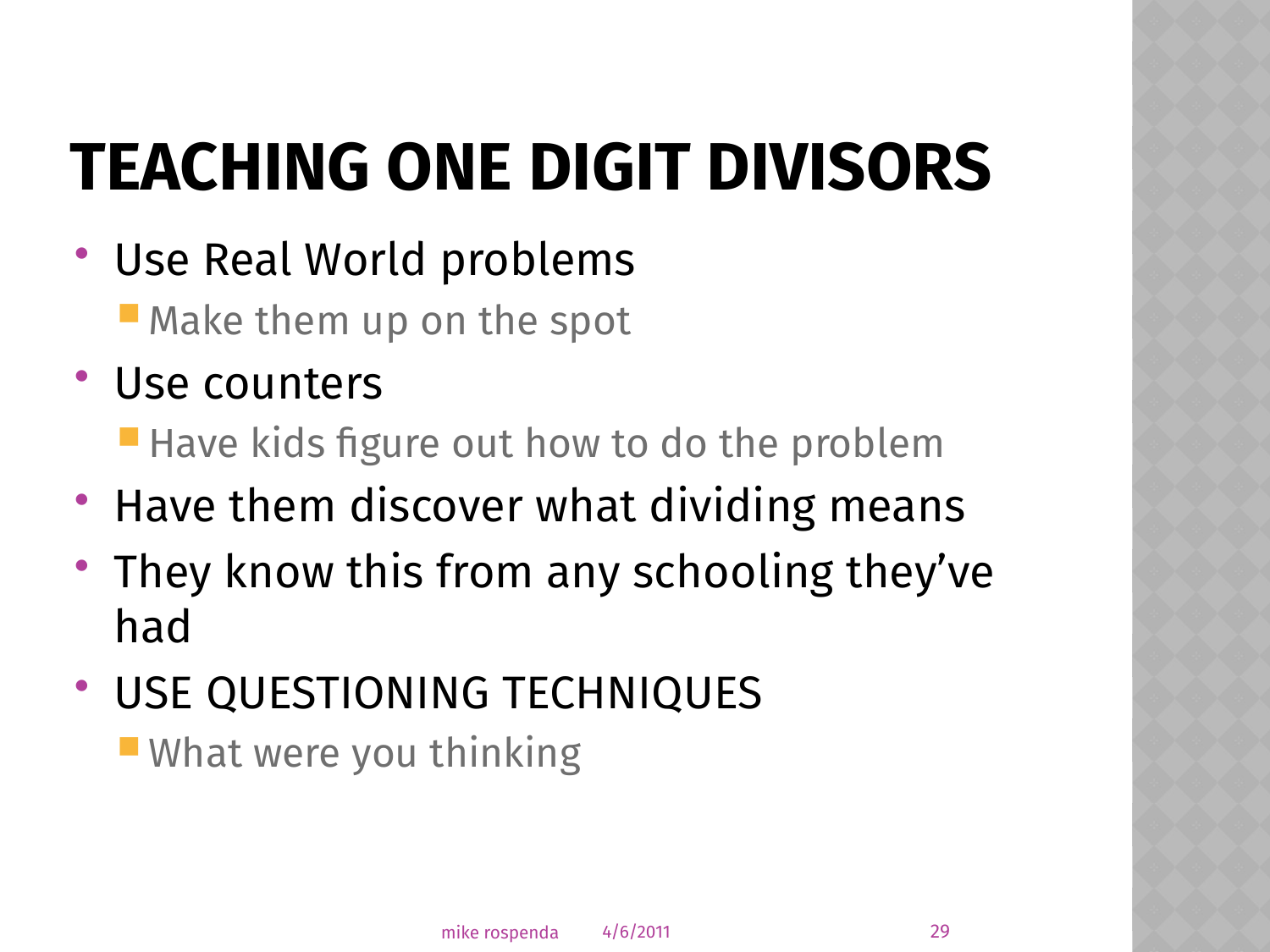

# Teaching one digit divisors
Use Real World problems
Make them up on the spot
Use counters
Have kids figure out how to do the problem
Have them discover what dividing means
They know this from any schooling they’ve had
USE QUESTIONING TECHNIQUES
What were you thinking

29
mike rospenda
4/6/2011